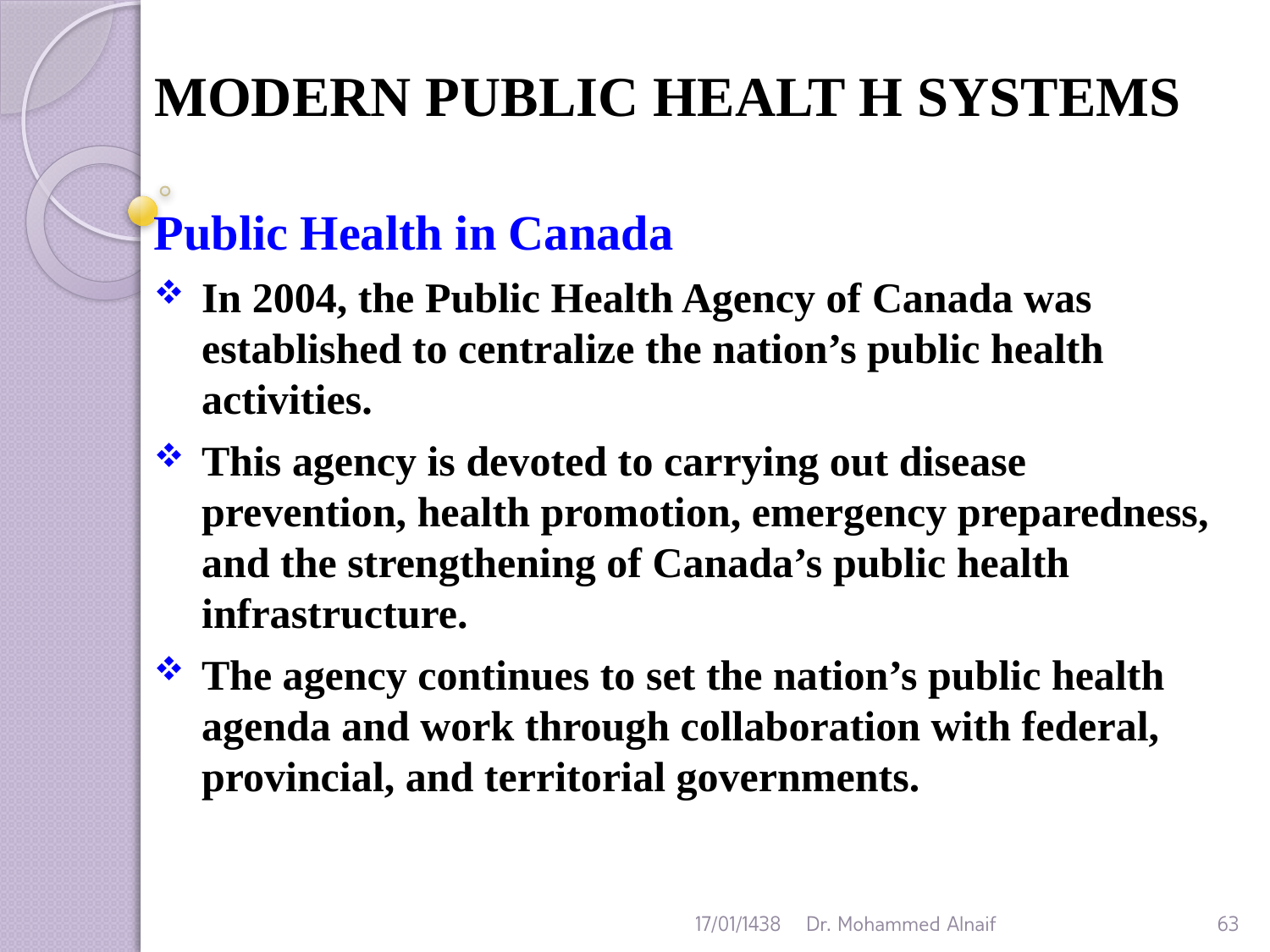

# MODERN PUBLIC HEALT H SYSTEMS
Public Health in Canada
In 2004, the Public Health Agency of Canada was established to centralize the nation’s public health activities.
This agency is devoted to carrying out disease prevention, health promotion, emergency preparedness, and the strengthening of Canada’s public health infrastructure.
The agency continues to set the nation’s public health agenda and work through collaboration with federal, provincial, and territorial governments.
17/01/1438
Dr. Mohammed Alnaif
63